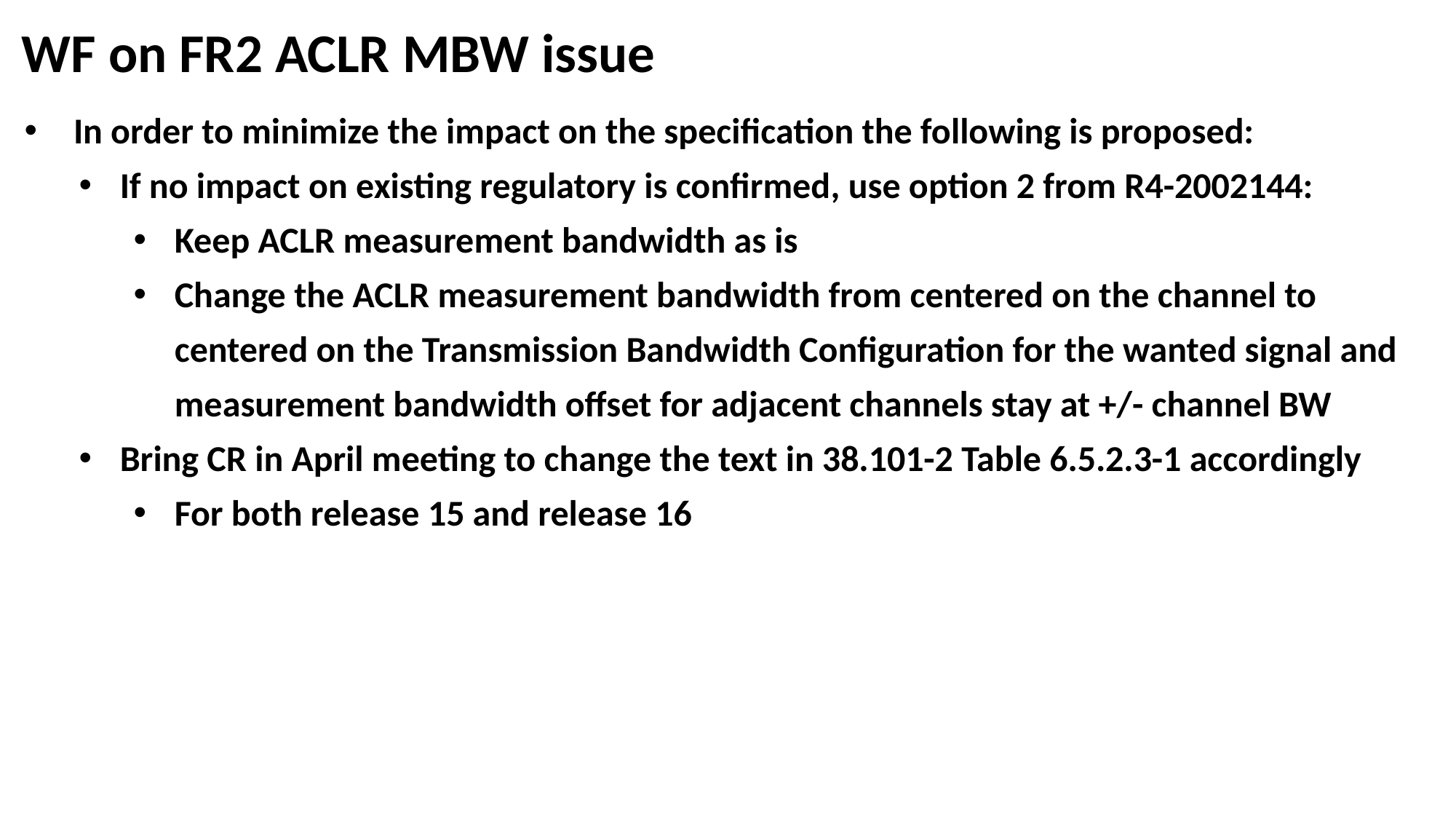

# WF on FR2 ACLR MBW issue
 In order to minimize the impact on the specification the following is proposed:
If no impact on existing regulatory is confirmed, use option 2 from R4-2002144:
Keep ACLR measurement bandwidth as is
Change the ACLR measurement bandwidth from centered on the channel to centered on the Transmission Bandwidth Configuration for the wanted signal and measurement bandwidth offset for adjacent channels stay at +/- channel BW
Bring CR in April meeting to change the text in 38.101-2 Table 6.5.2.3-1 accordingly
For both release 15 and release 16